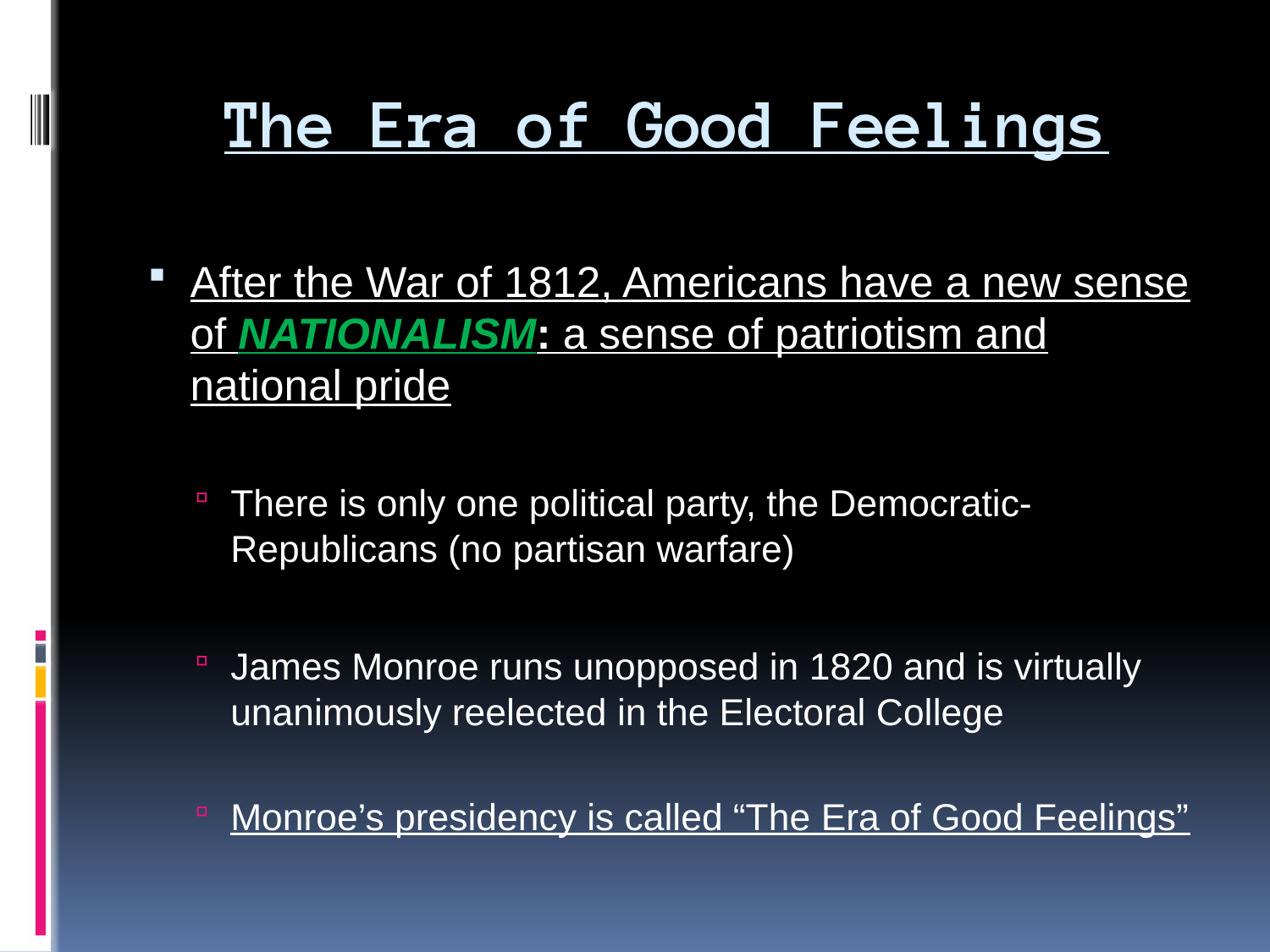

# The Era of Good Feelings
After the War of 1812, Americans have a new sense of NATIONALISM: a sense of patriotism and national pride

There is only one political party, the Democratic-Republicans (no partisan warfare)

James Monroe runs unopposed in 1820 and is virtually unanimously reelected in the Electoral College

Monroe’s presidency is called “The Era of Good Feelings”